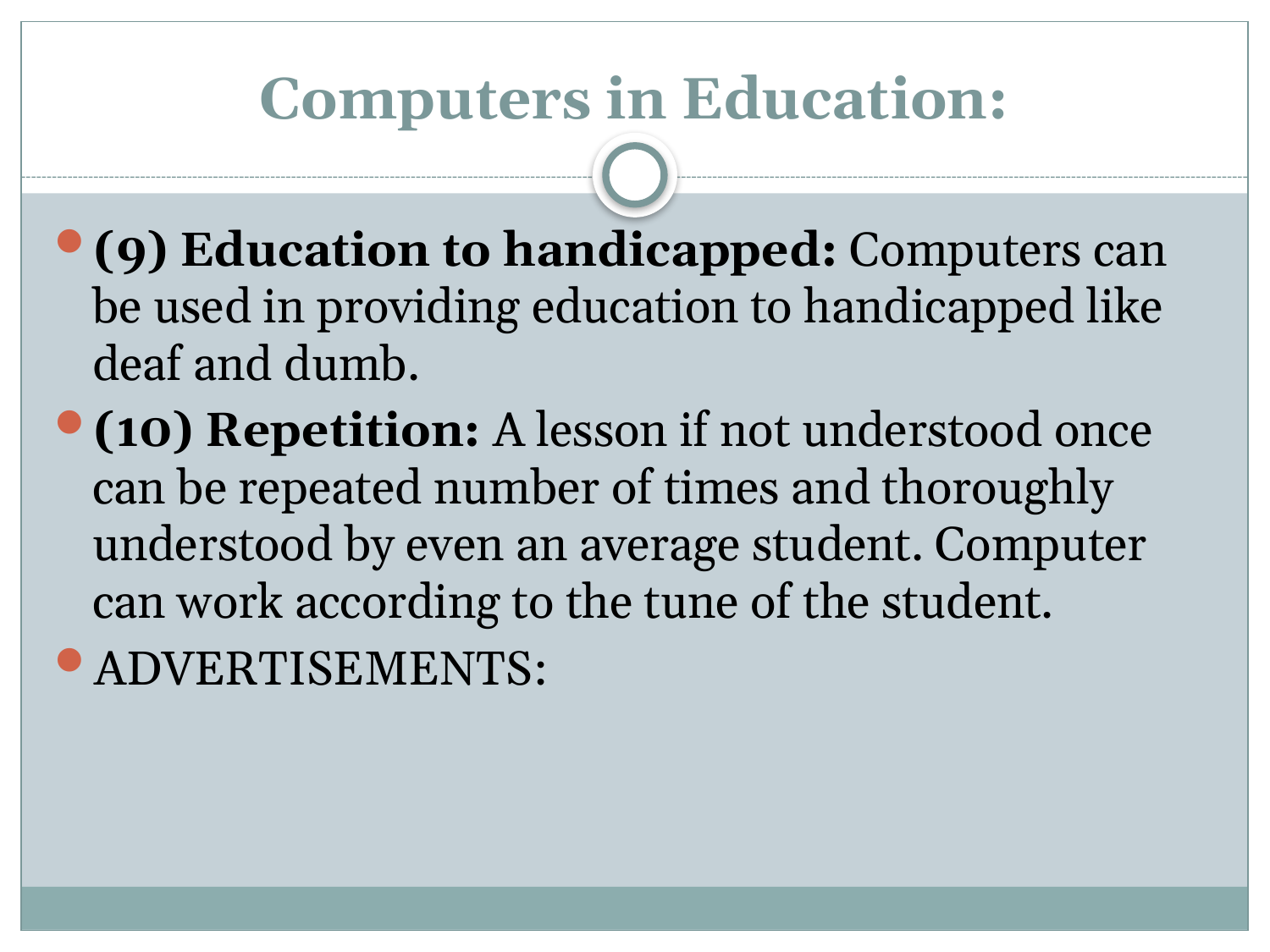

# Computers in Education:
(9) Education to handicapped: Computers can be used in providing education to handicapped like deaf and dumb.
(10) Repetition: A lesson if not understood once can be repeated number of times and thoroughly understood by even an average student. Computer can work according to the tune of the student.
ADVERTISEMENTS: